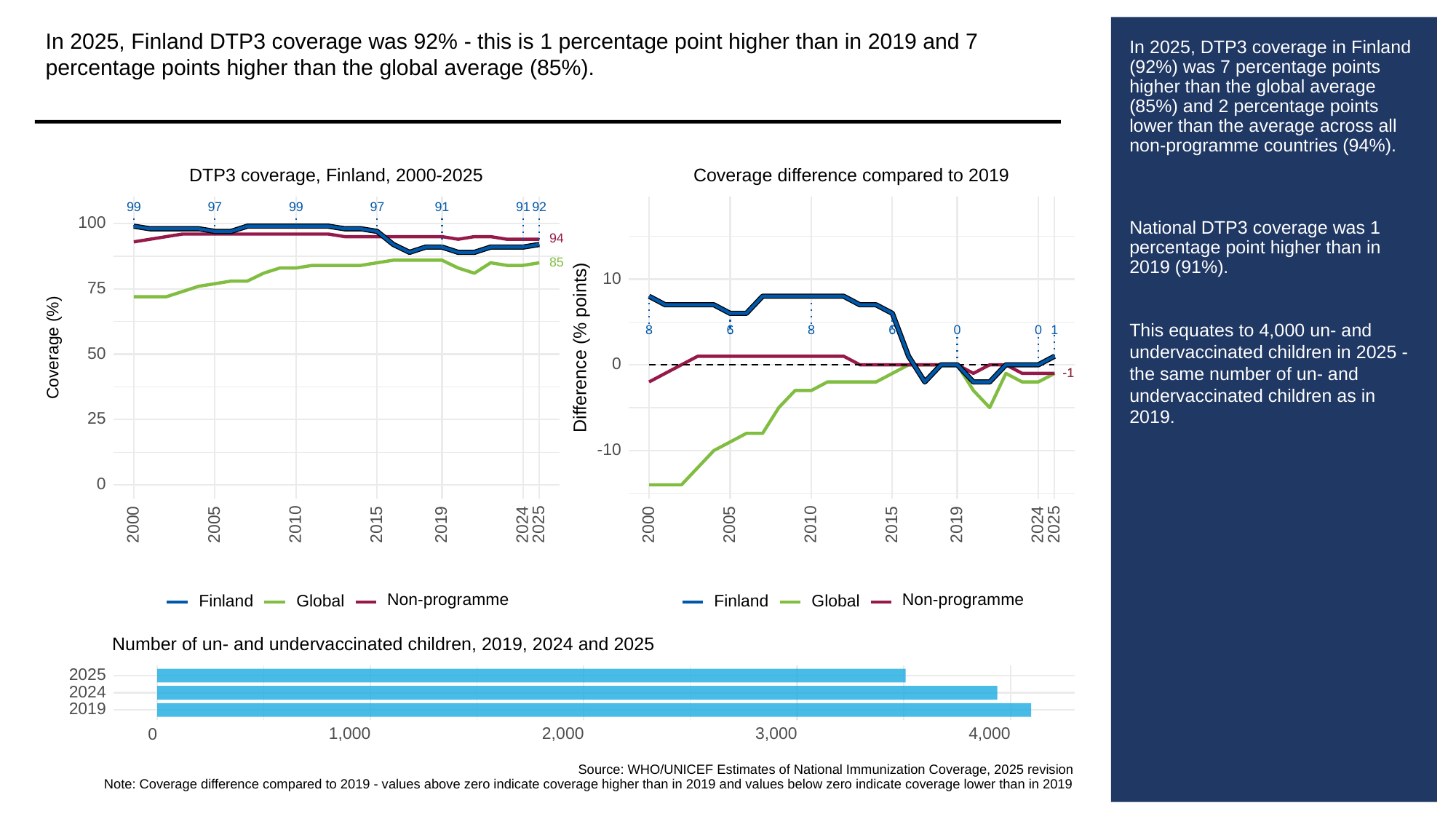

In 2025, Finland DTP3 coverage was 92% - this is 1 percentage point higher than in 2019 and 7 percentage points higher than the global average (85%).
# In 2025, DTP3 coverage in Finland (92%) was 7 percentage points higher than the global average (85%) and 2 percentage points lower than the average across all non-programme countries (94%).

National DTP3 coverage was 1 percentage point higher than in 2019 (91%).

This equates to 4,000 un- and undervaccinated children in 2025 - the same number of un- and undervaccinated children as in 2019.

Coverage difference compared to 2019
DTP3 coverage, Finland, 2000-2025

99
97
99
97
91
91
92
100

94

85

10

75

8
6
8
6
0
0
1

Difference (% points)
Coverage (%)
50

0

-1
-1

25

-10

0

2000
2005
2010
2015
2019
2024
2025
2000
2005
2010
2015
2019
2024
2025
Non-programme
Non-programme
Global
Global
Finland
Finland

Number of un- and undervaccinated children, 2019, 2024 and 2025

2025

2024

2019

1,000
2,000
3,000
4,000
0
Source: WHO/UNICEF Estimates of National Immunization Coverage, 2025 revision
Note: Coverage difference compared to 2019 - values above zero indicate coverage higher than in 2019 and values below zero indicate coverage lower than in 2019